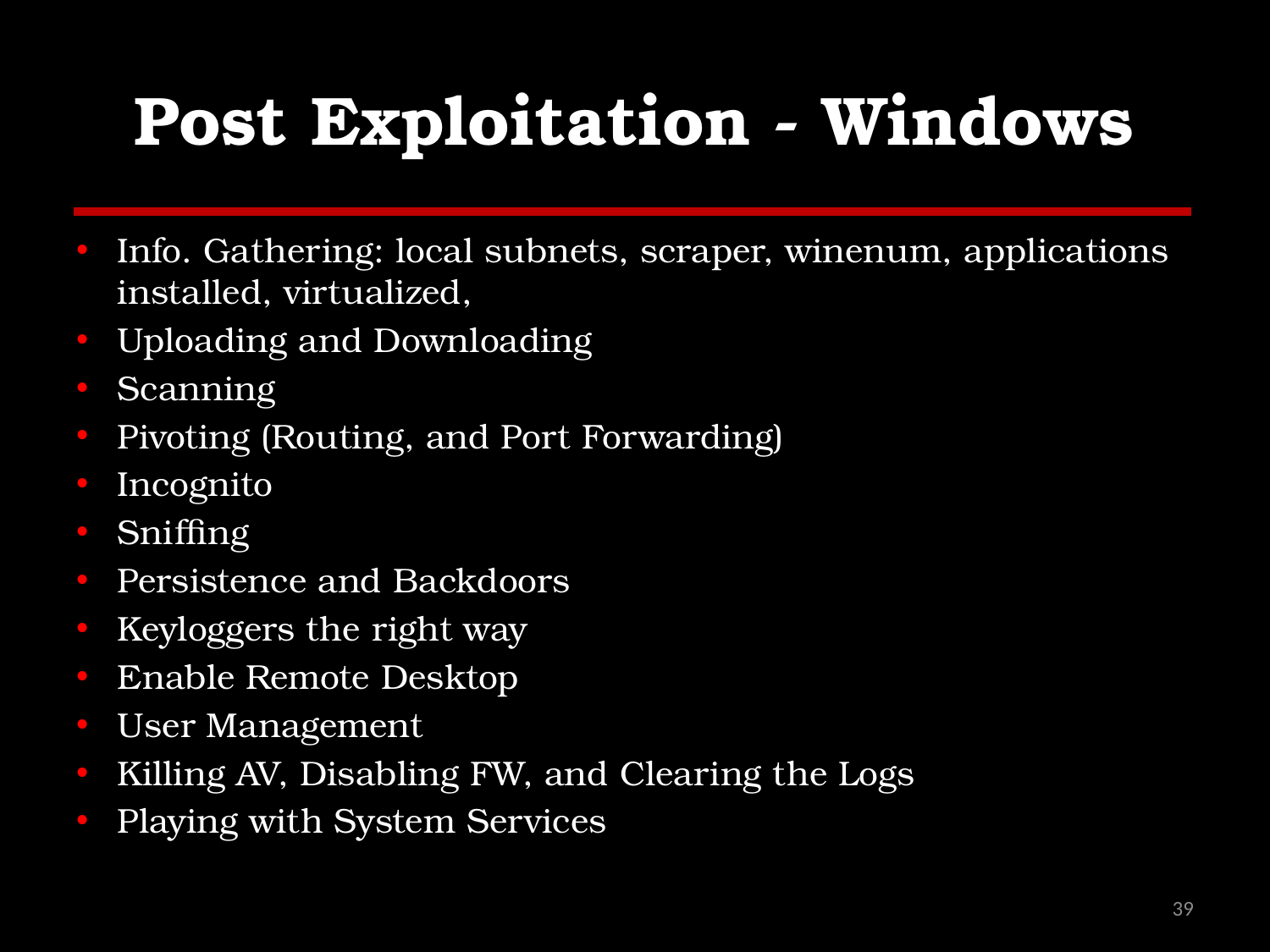

# Post Exploitation - Windows
Info. Gathering: local subnets, scraper, winenum, applications installed, virtualized,
Uploading and Downloading
Scanning
Pivoting (Routing, and Port Forwarding)
Incognito
Sniffing
Persistence and Backdoors
Keyloggers the right way
Enable Remote Desktop
User Management
Killing AV, Disabling FW, and Clearing the Logs
Playing with System Services

39